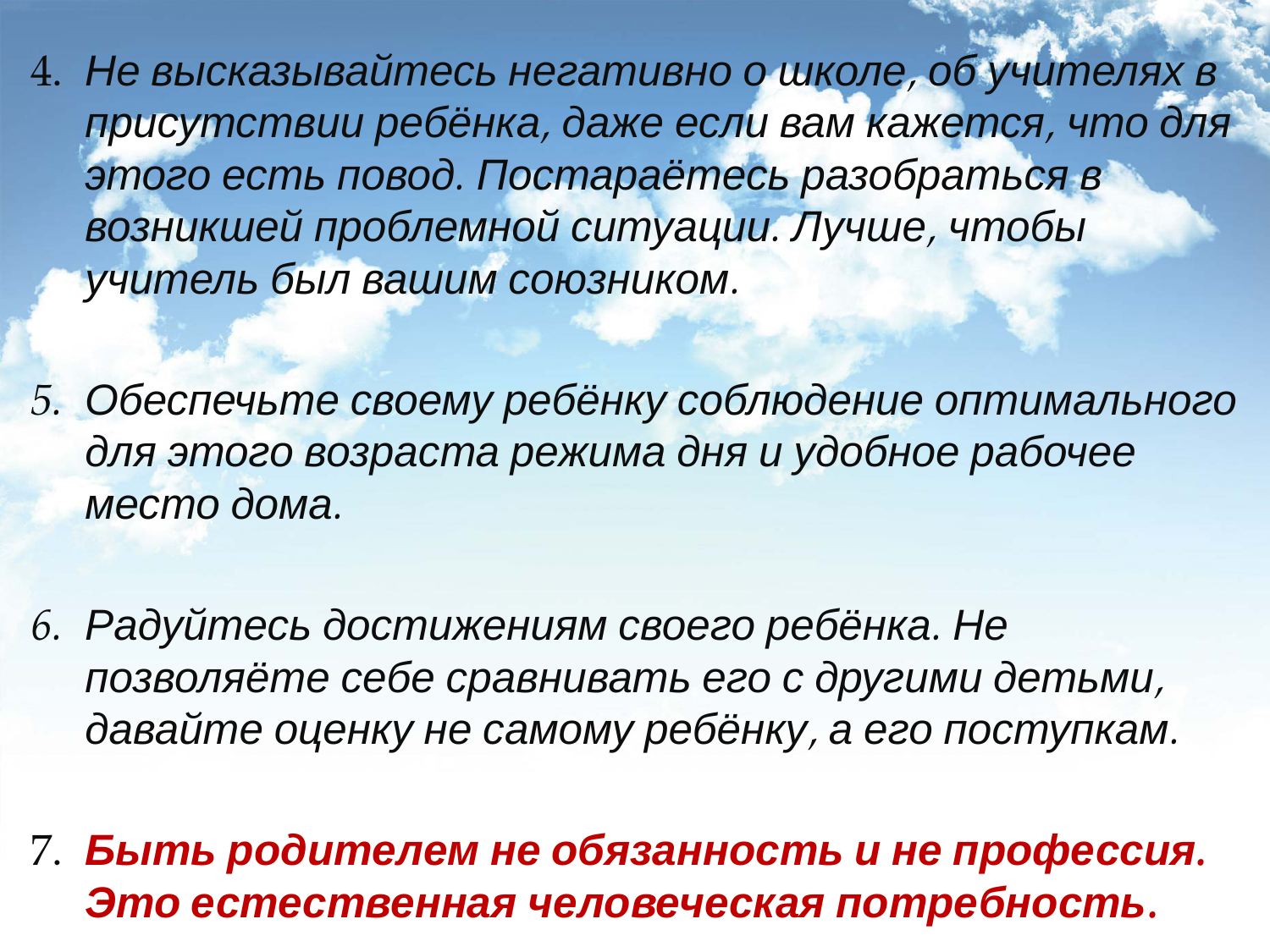

4.  Не высказывайтесь негативно о школе, об учителях в присутствии ребёнка, даже если вам кажется, что для этого есть повод. Постараётесь разобраться в возникшей проблемной ситуации. Лучше, чтобы учитель был вашим союзником.

5.  Обеспечьте своему ребёнку соблюдение оптимального для этого возраста режима дня и удобное рабочее место дома.

6.  Радуйтесь достижениям своего ребёнка. Не позволяёте себе сравнивать его с другими детьми, давайте оценку не самому ребёнку, а его поступкам.

7.  Быть родителем не обязанность и не профессия. Это естественная человеческая потребность.